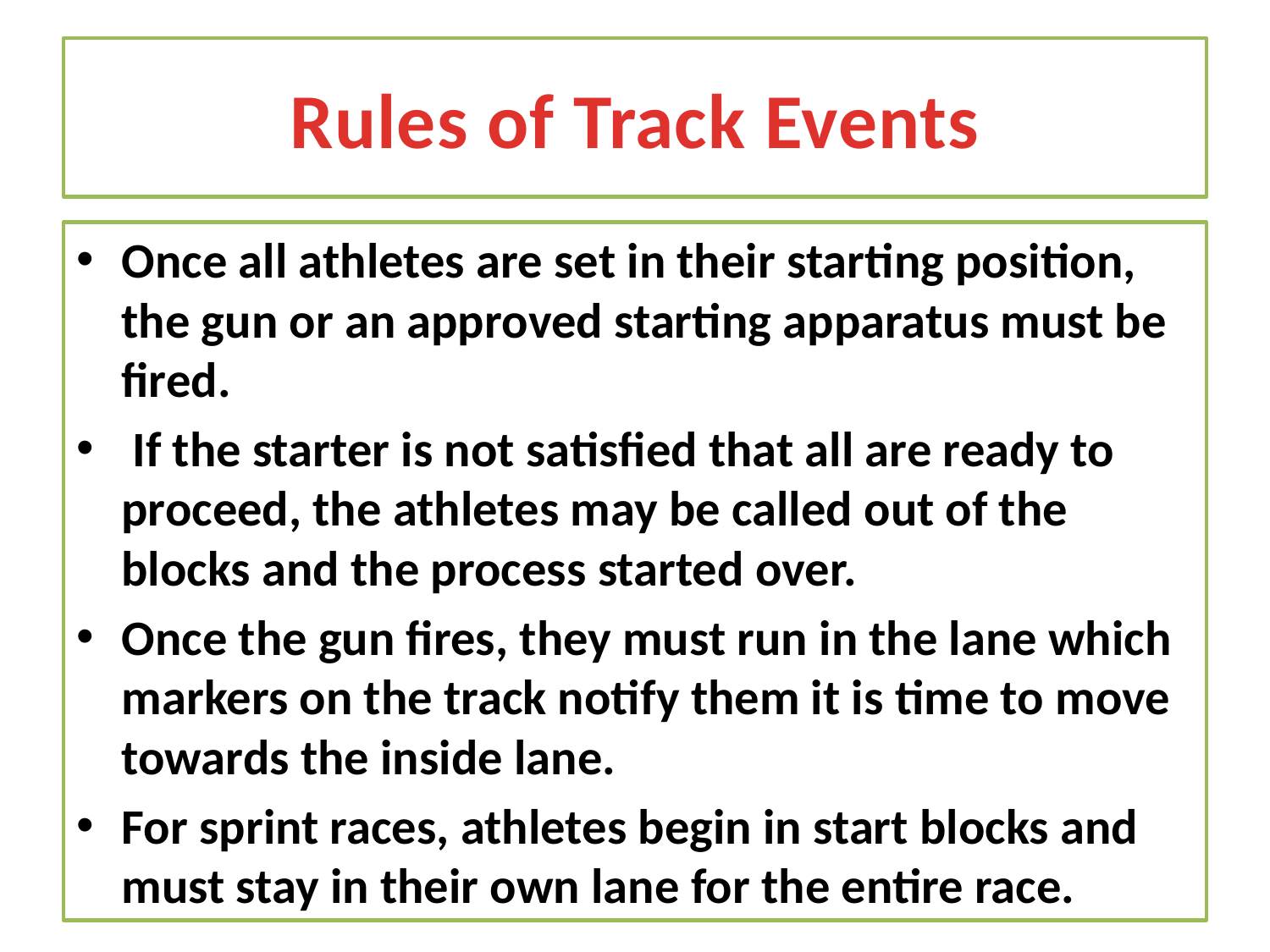

# Rules of Track Events
Once all athletes are set in their starting position, the gun or an approved starting apparatus must be fired.
 If the starter is not satisfied that all are ready to proceed, the athletes may be called out of the blocks and the process started over.
Once the gun fires, they must run in the lane which markers on the track notify them it is time to move towards the inside lane.
For sprint races, athletes begin in start blocks and must stay in their own lane for the entire race.